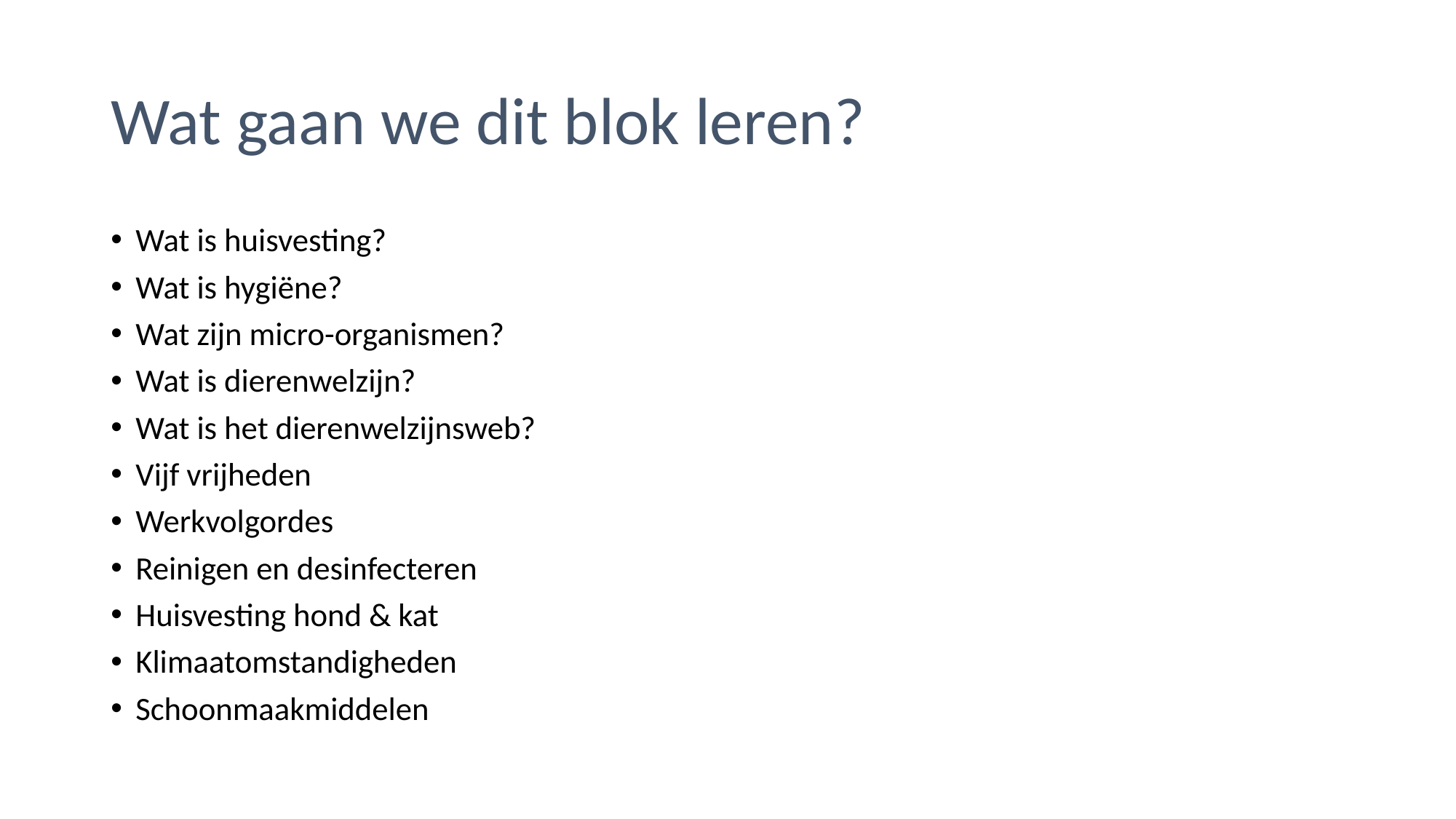

# Wat gaan we dit blok leren?
Wat is huisvesting?
Wat is hygiëne?
Wat zijn micro-organismen?
Wat is dierenwelzijn?
Wat is het dierenwelzijnsweb?
Vijf vrijheden
Werkvolgordes
Reinigen en desinfecteren
Huisvesting hond & kat
Klimaatomstandigheden
Schoonmaakmiddelen